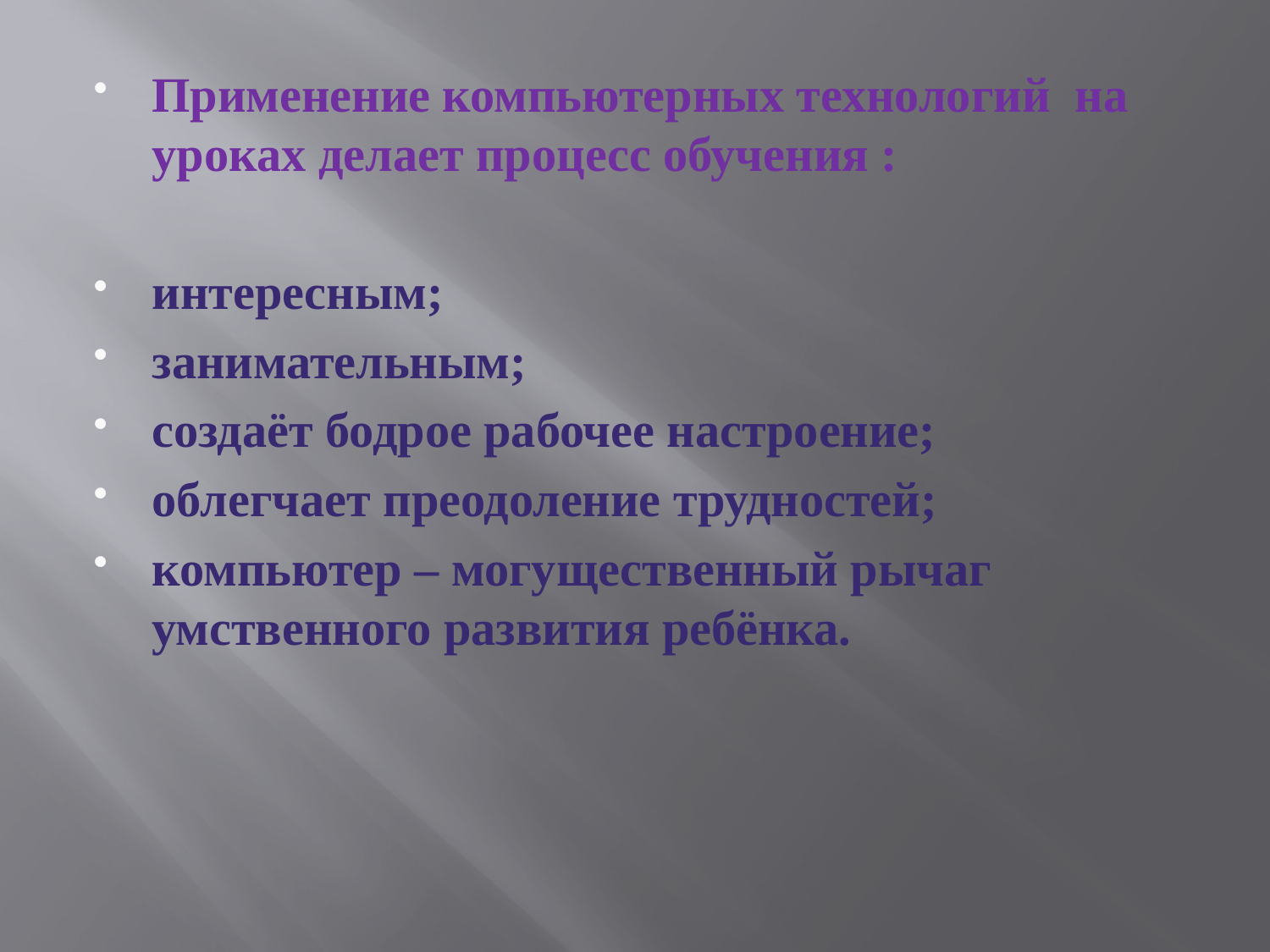

Применение компьютерных технологий  на уроках делает процесс обучения :

интересным;
занимательным;
создаёт бодрое рабочее настроение;
облегчает преодоление трудностей;
компьютер – могущественный рычаг умственного развития ребёнка.